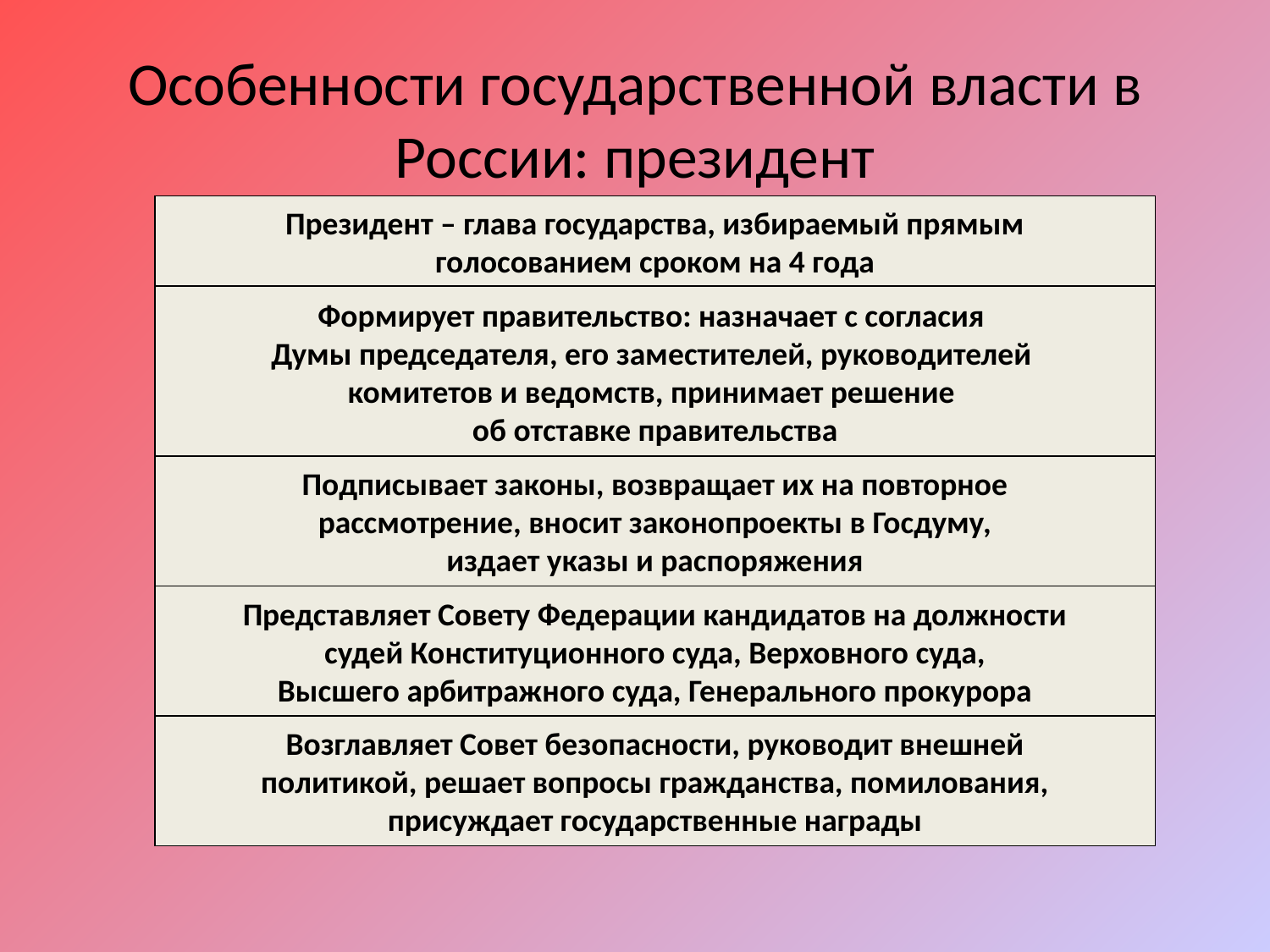

# Особенности государственной власти в России: президент
Президент – глава государства, избираемый прямым
голосованием сроком на 4 года
Формирует правительство: назначает с согласия
Думы председателя, его заместителей, руководителей
комитетов и ведомств, принимает решение
об отставке правительства
Подписывает законы, возвращает их на повторное
рассмотрение, вносит законопроекты в Госдуму,
издает указы и распоряжения
Представляет Совету Федерации кандидатов на должности
судей Конституционного суда, Верховного суда,
Высшего арбитражного суда, Генерального прокурора
Возглавляет Совет безопасности, руководит внешней
политикой, решает вопросы гражданства, помилования,
присуждает государственные награды